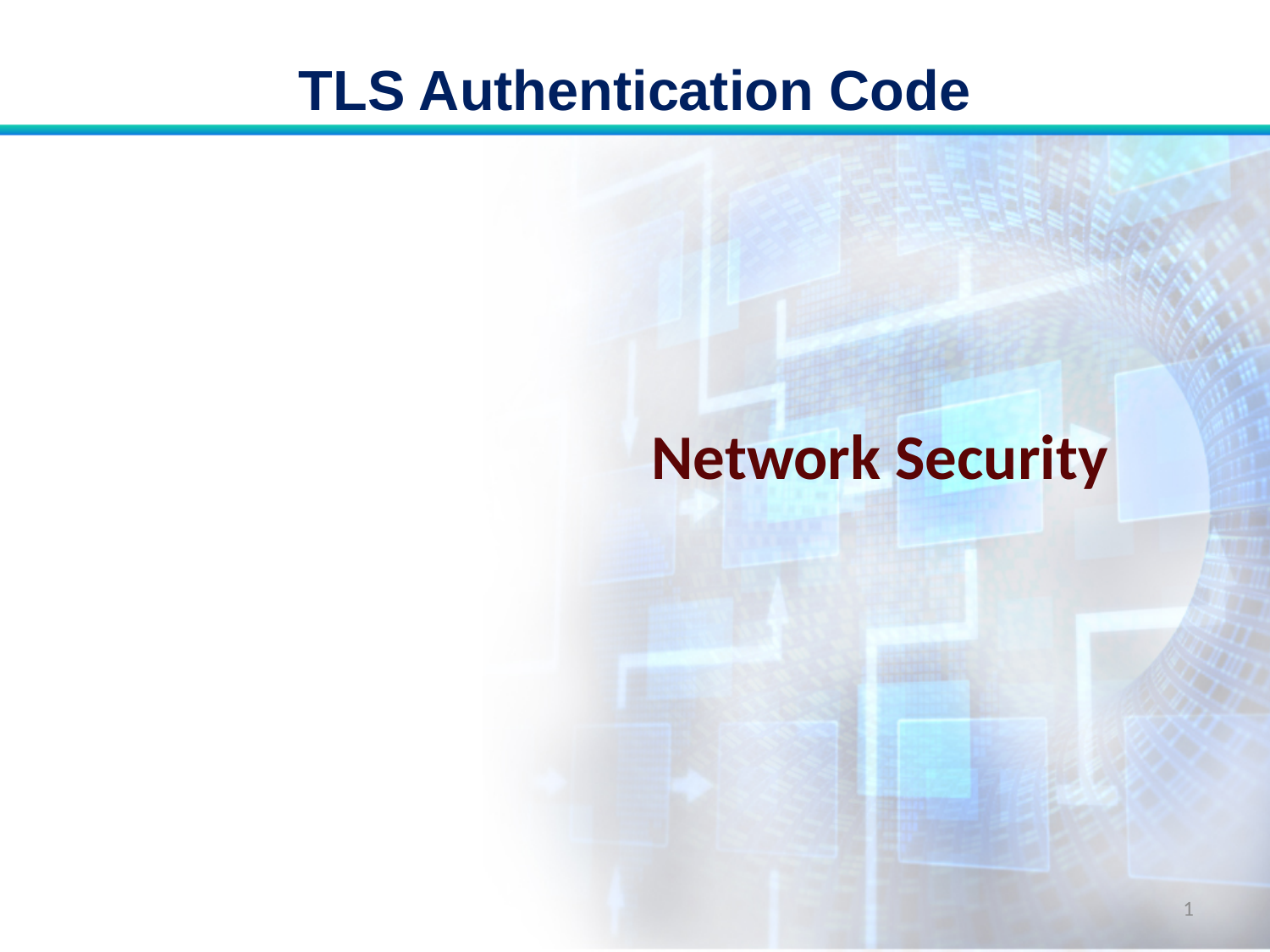

# TLS Authentication Code
Network Security
1